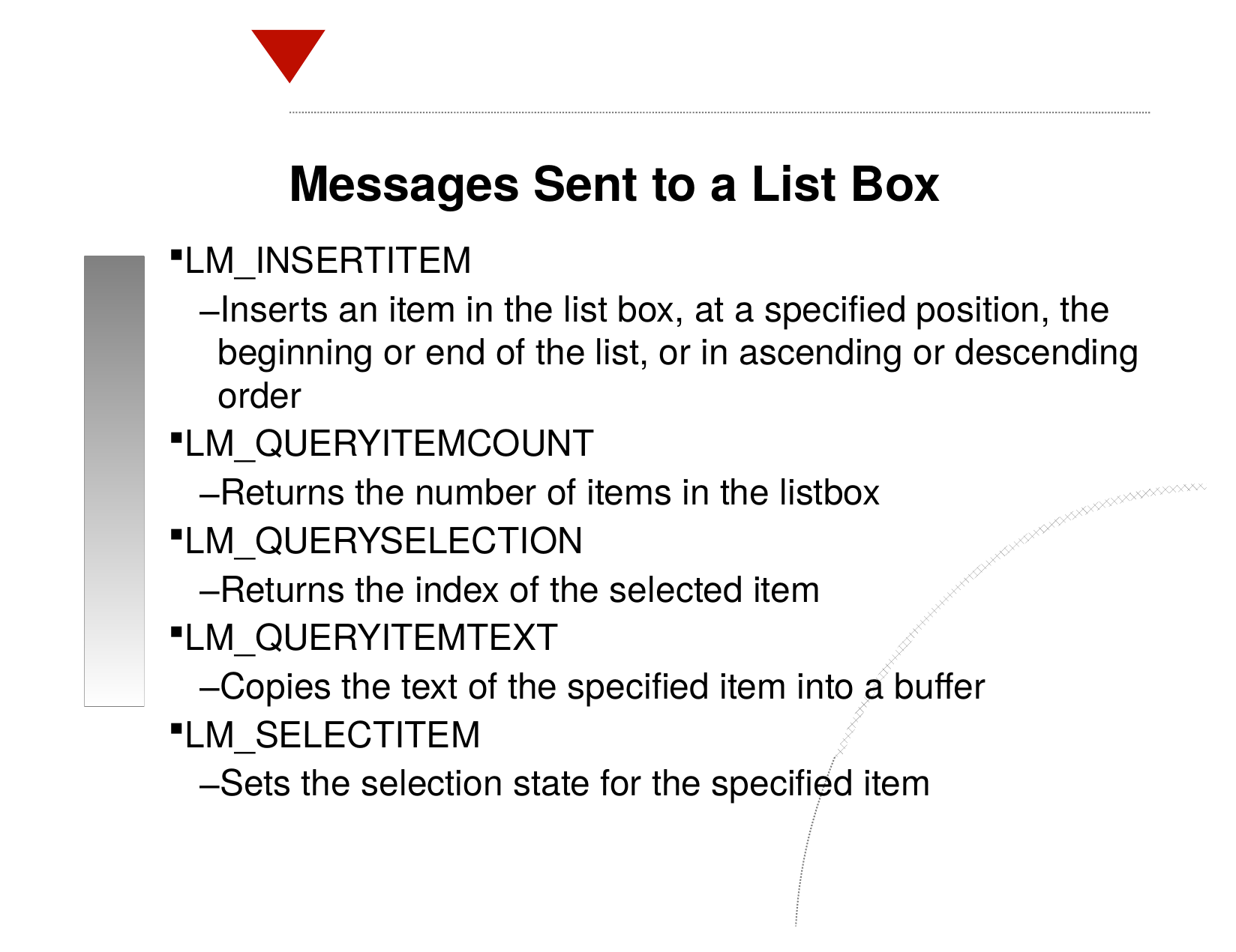

Messages Sent to a List Box
LM_INSERTITEM
Inserts an item in the list box, at a specified position, the beginning or end of the list, or in ascending or descending order
LM_QUERYITEMCOUNT
Returns the number of items in the listbox
LM_QUERYSELECTION
Returns the index of the selected item
LM_QUERYITEMTEXT
Copies the text of the specified item into a buffer
LM_SELECTITEM
Sets the selection state for the specified item